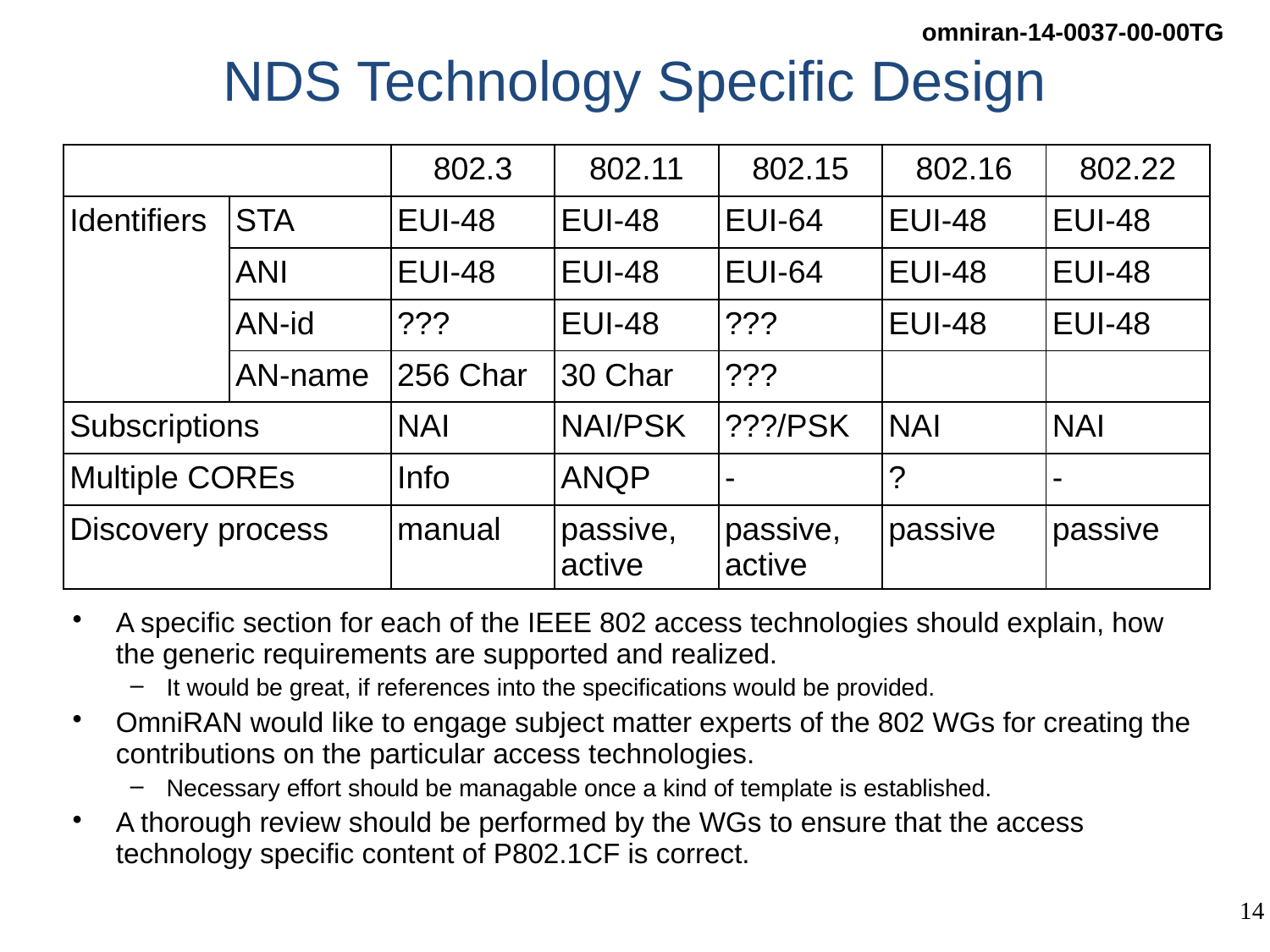

# NDS Technology Specific Design
|  |  | 802.3 | 802.11 | 802.15 | 802.16 | 802.22 |
| --- | --- | --- | --- | --- | --- | --- |
| Identifiers | STA | EUI-48 | EUI-48 | EUI-64 | EUI-48 | EUI-48 |
|  | ANI | EUI-48 | EUI-48 | EUI-64 | EUI-48 | EUI-48 |
|  | AN-id | ??? | EUI-48 | ??? | EUI-48 | EUI-48 |
|  | AN-name | 256 Char | 30 Char | ??? |  |  |
| Subscriptions |  | NAI | NAI/PSK | ???/PSK | NAI | NAI |
| Multiple COREs |  | Info | ANQP | - | ? | - |
| Discovery process |  | manual | passive, active | passive, active | passive | passive |
A specific section for each of the IEEE 802 access technologies should explain, how the generic requirements are supported and realized.
It would be great, if references into the specifications would be provided.
OmniRAN would like to engage subject matter experts of the 802 WGs for creating the contributions on the particular access technologies.
Necessary effort should be managable once a kind of template is established.
A thorough review should be performed by the WGs to ensure that the access technology specific content of P802.1CF is correct.